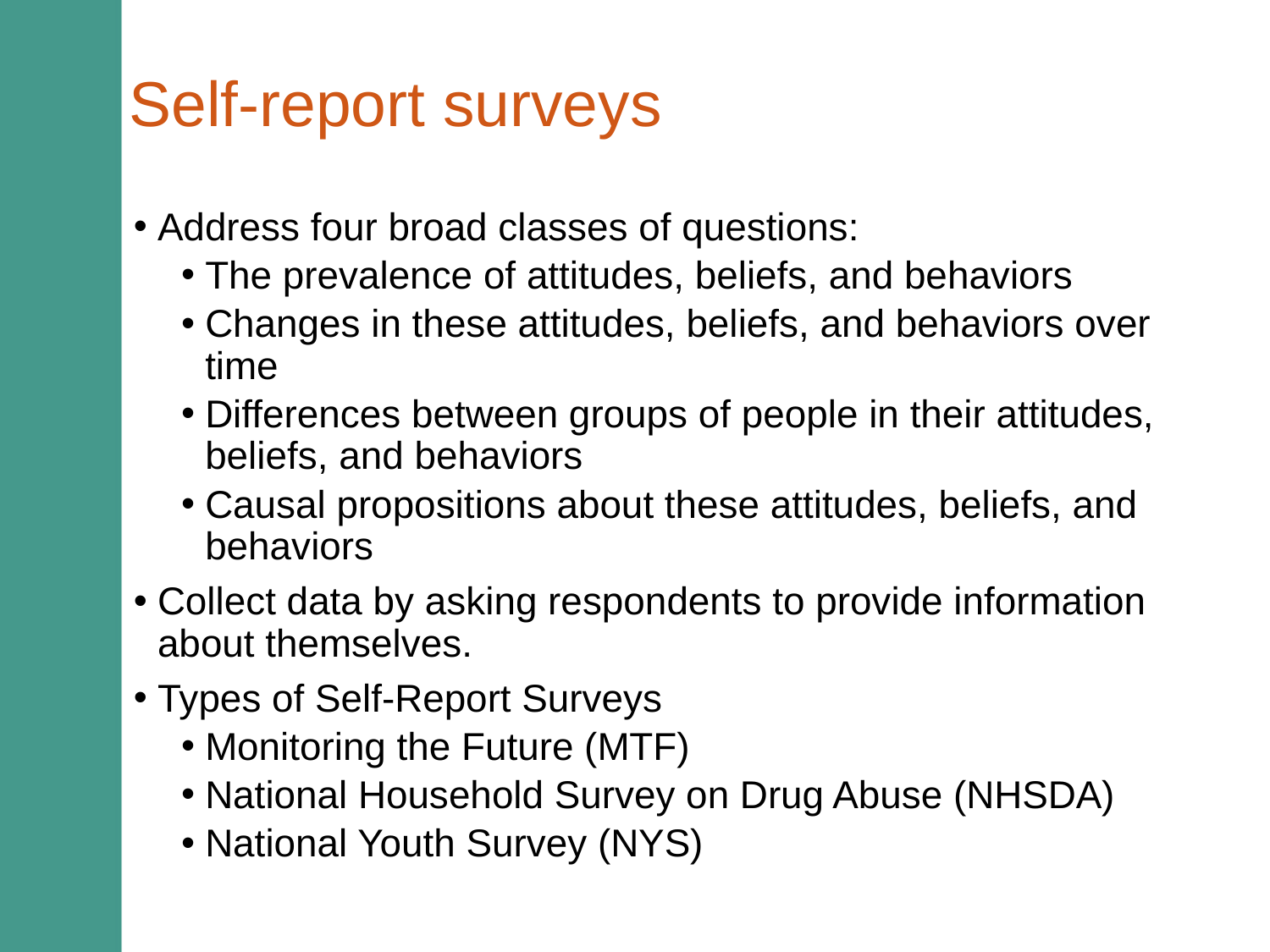

# Self-report surveys
Address four broad classes of questions:
The prevalence of attitudes, beliefs, and behaviors
Changes in these attitudes, beliefs, and behaviors over time
Differences between groups of people in their attitudes, beliefs, and behaviors
Causal propositions about these attitudes, beliefs, and behaviors
Collect data by asking respondents to provide information about themselves.
Types of Self-Report Surveys
Monitoring the Future (MTF)
National Household Survey on Drug Abuse (NHSDA)
National Youth Survey (NYS)